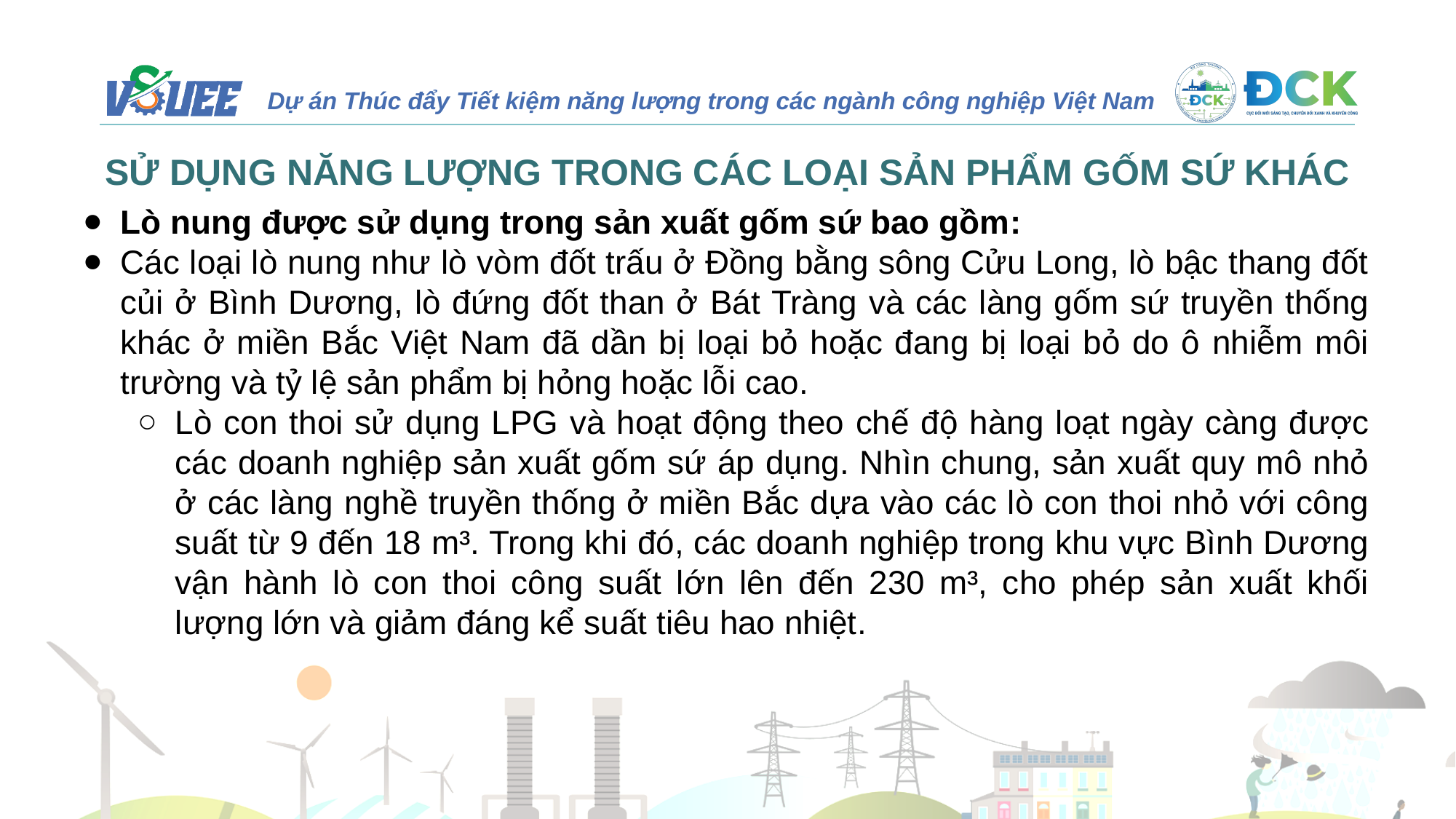

# SỬ DỤNG NĂNG LƯỢNG TRONG CÁC LOẠI SẢN PHẨM GỐM SỨ KHÁC
Lò nung được sử dụng trong sản xuất gốm sứ bao gồm:
Các loại lò nung như lò vòm đốt trấu ở Đồng bằng sông Cửu Long, lò bậc thang đốt củi ở Bình Dương, lò đứng đốt than ở Bát Tràng và các làng gốm sứ truyền thống khác ở miền Bắc Việt Nam đã dần bị loại bỏ hoặc đang bị loại bỏ do ô nhiễm môi trường và tỷ lệ sản phẩm bị hỏng hoặc lỗi cao.
Lò con thoi sử dụng LPG và hoạt động theo chế độ hàng loạt ngày càng được các doanh nghiệp sản xuất gốm sứ áp dụng. Nhìn chung, sản xuất quy mô nhỏ ở các làng nghề truyền thống ở miền Bắc dựa vào các lò con thoi nhỏ với công suất từ 9 đến 18 m³. Trong khi đó, các doanh nghiệp trong khu vực Bình Dương vận hành lò con thoi công suất lớn lên đến 230 m³, cho phép sản xuất khối lượng lớn và giảm đáng kể suất tiêu hao nhiệt.